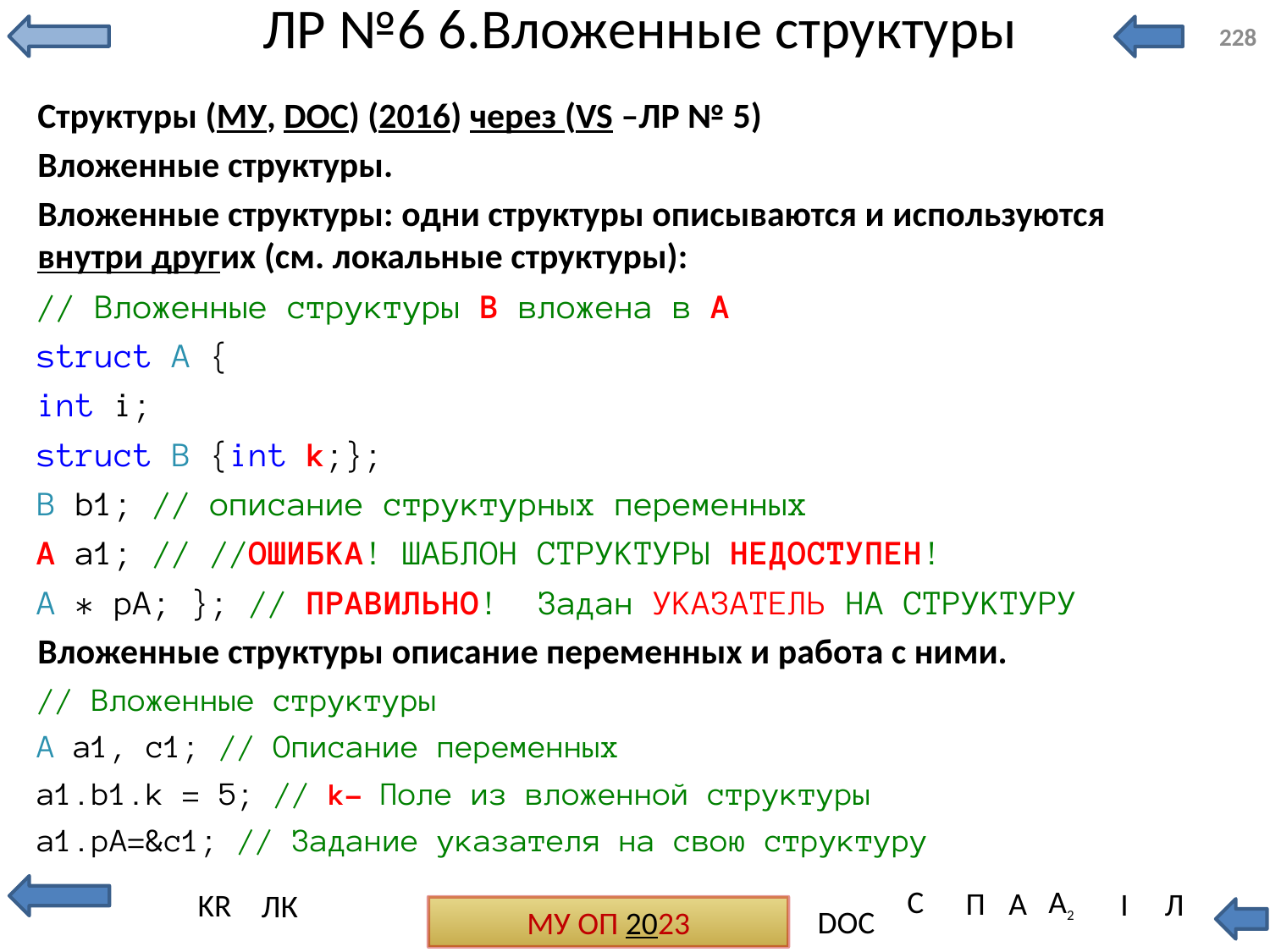

# ЛР №6 6.Вложенные структуры
228
Структуры (МУ, DOC) (2016) через (VS –ЛР № 5)
Вложенные структуры.
Вложенные структуры: одни структуры описываются и используются внутри других (см. локальные структуры):
// Вложенные структуры B вложена в А
struct A {
int i;
struct B {int k;};
B b1; // описание структурных переменных
А а1; // //ОШИБКА! ШАБЛОН СТРУКТУРЫ НЕДОСТУПЕН!
A * pA; }; // ПРАВИЛЬНО!  Задан УКАЗАТЕЛЬ НА СТРУКТУРУ
Вложенные структуры описание переменных и работа с ними.
// Вложенные структуры
A a1, c1; // Описание переменных
a1.b1.k = 5; // k- Поле из вложенной структуры
a1.pA=&c1; // Задание указателя на свою структуру